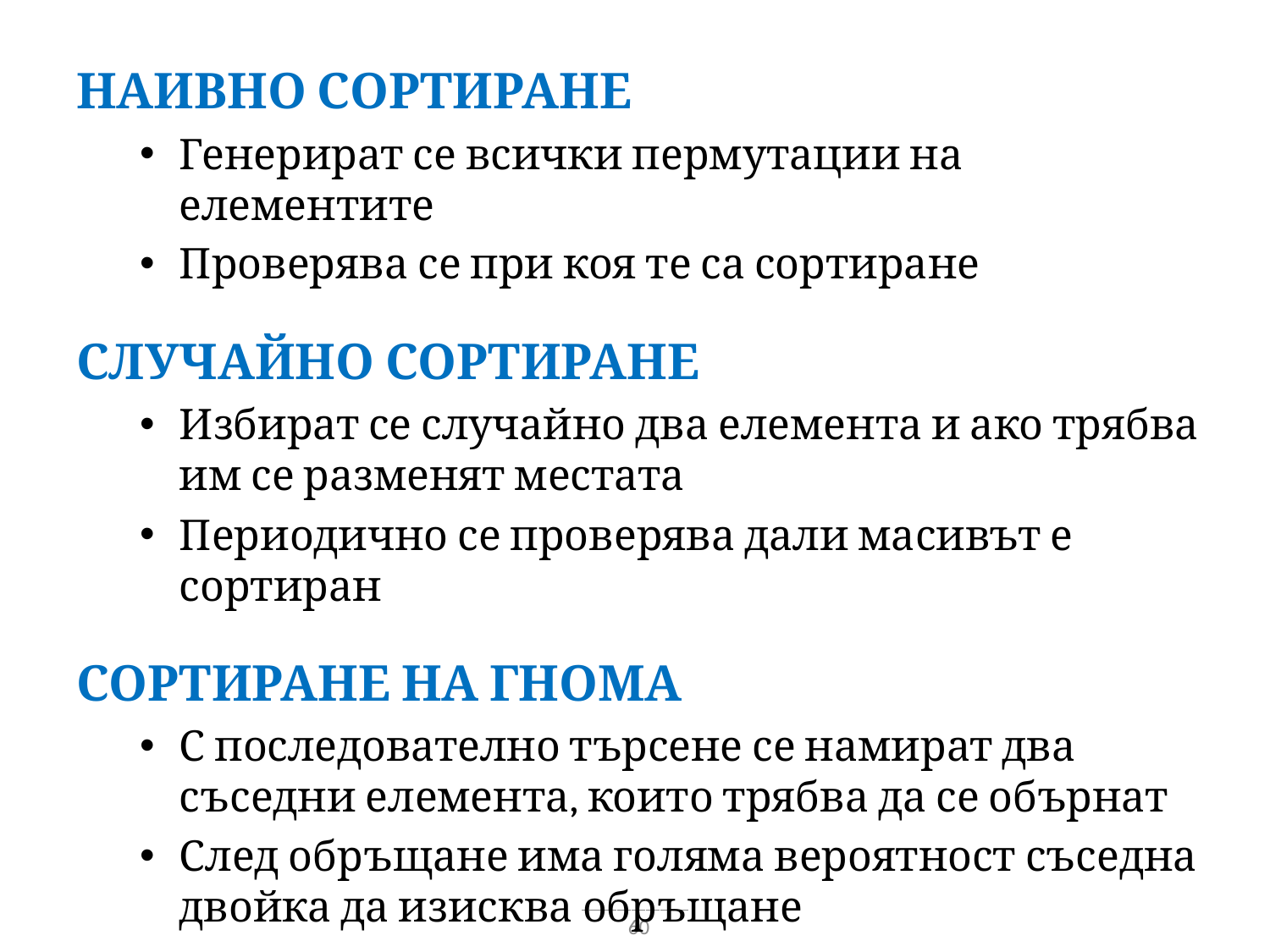

Наивно сортиране
Генерират се всички пермутации на елементите
Проверява се при коя те са сортиране
Случайно сортиране
Избират се случайно два елемента и ако трябва им се разменят местата
Периодично се проверява дали масивът е сортиран
Сортиране на гнома
С последователно търсене се намират два съседни елемента, които трябва да се обърнат
След обръщане има голяма вероятност съседна двойка да изисква обръщане
60